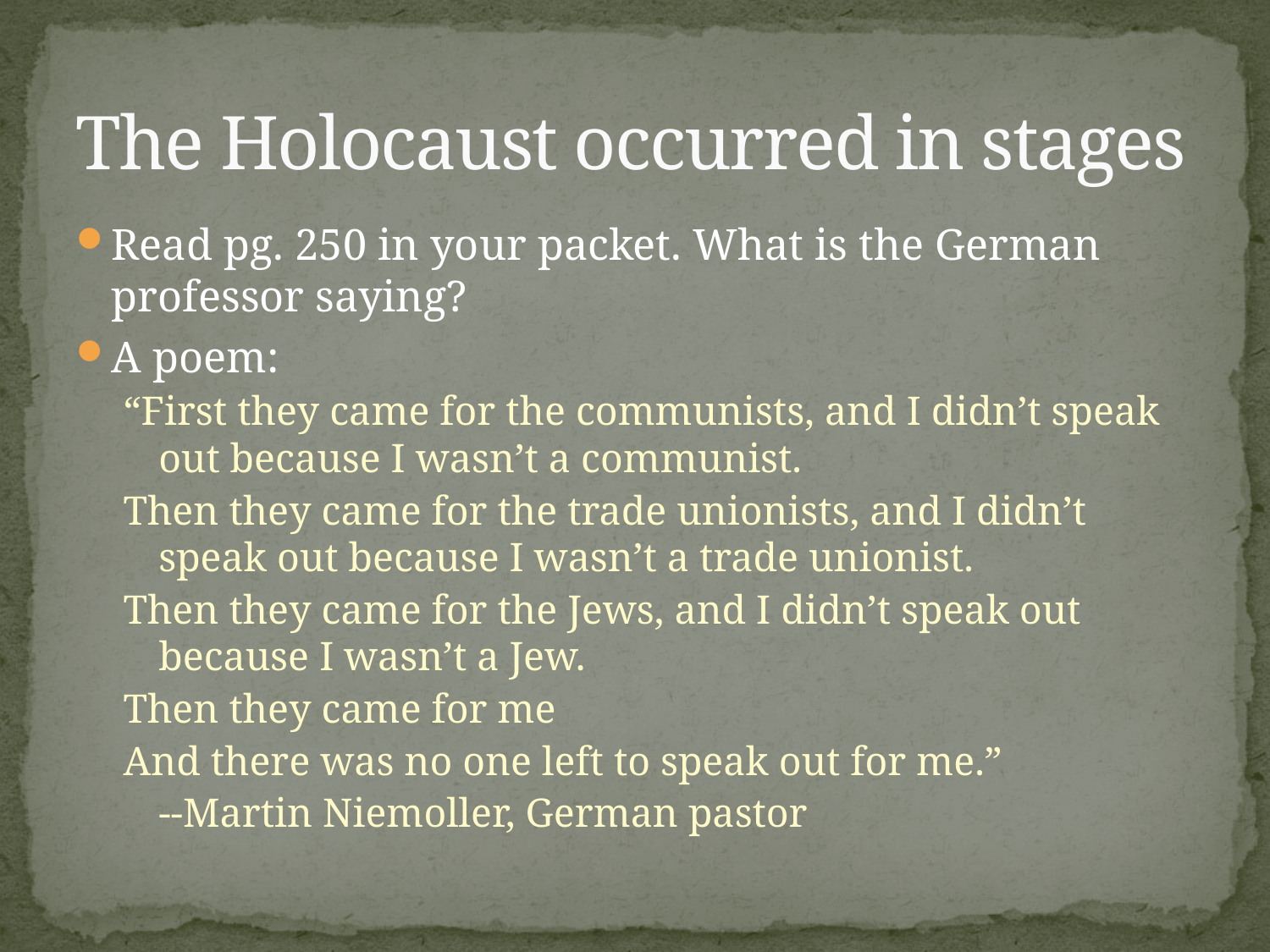

# The Holocaust occurred in stages
Read pg. 250 in your packet. What is the German professor saying?
A poem:
“First they came for the communists, and I didn’t speak out because I wasn’t a communist.
Then they came for the trade unionists, and I didn’t speak out because I wasn’t a trade unionist.
Then they came for the Jews, and I didn’t speak out because I wasn’t a Jew.
Then they came for me
And there was no one left to speak out for me.”
			--Martin Niemoller, German pastor